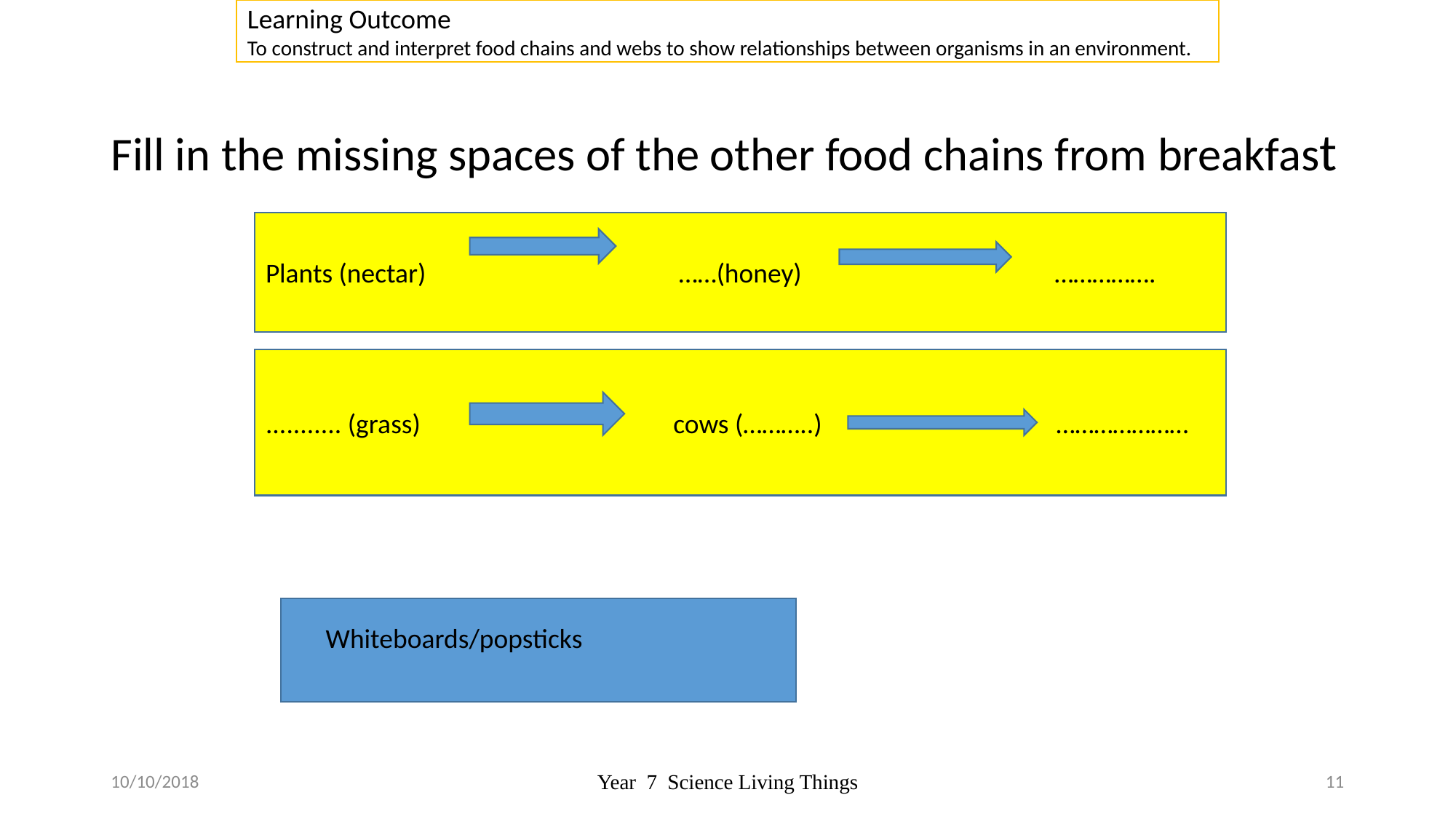

Learning Outcome
To construct and interpret food chains and webs to show relationships between organisms in an environment.
# Fill in the missing spaces of the other food chains from breakfast
Plants (nectar)                                         ……(honey)                                         …………….

........... (grass)                                         cows (………..)                                      …………………

Whiteboards/popsticks
10/10/2018
Year  7  Science Living Things
11